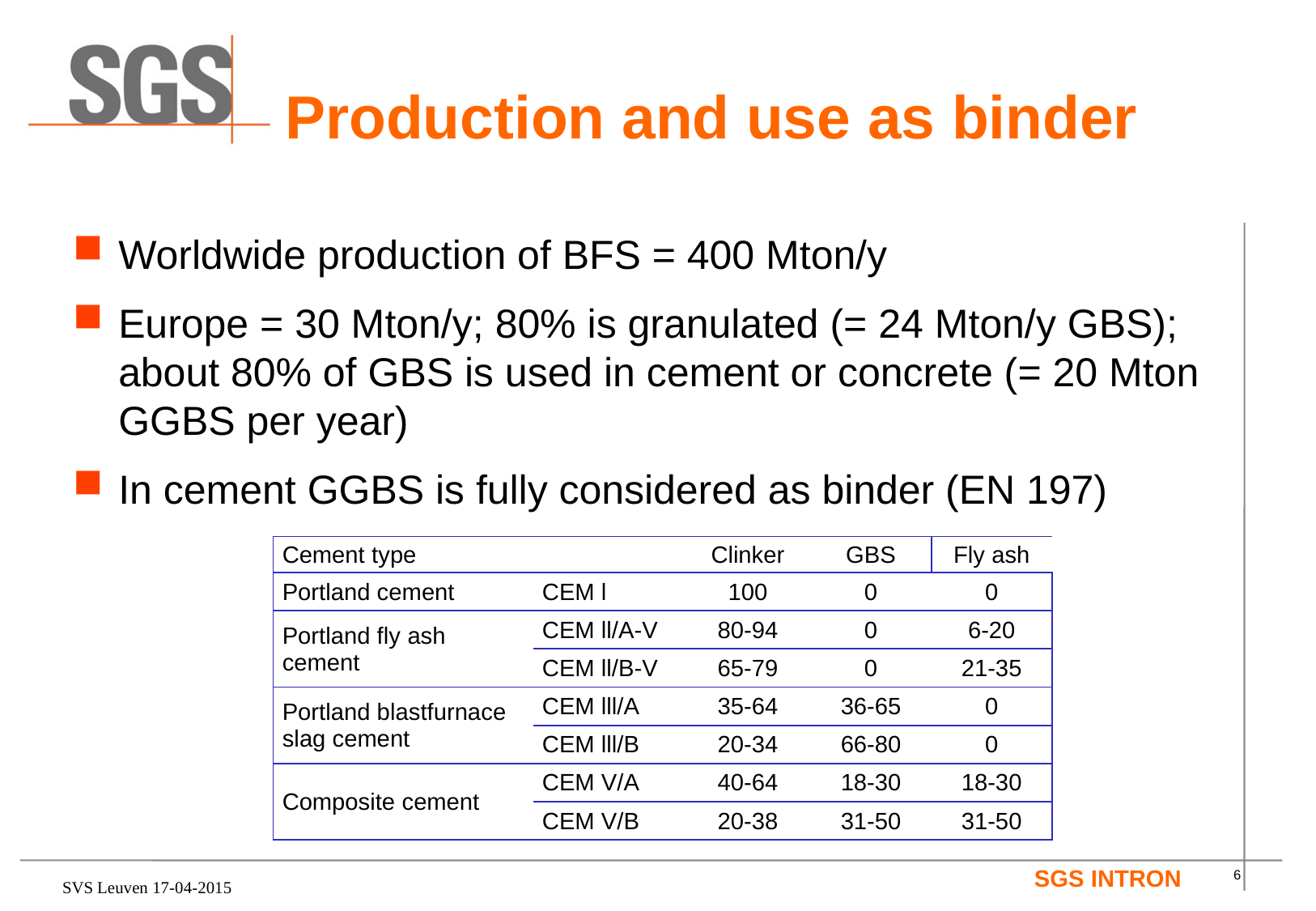

# Production and use as binder
Worldwide production of BFS = 400 Mton/y
Europe = 30 Mton/y; 80% is granulated (= 24 Mton/y GBS); about 80% of GBS is used in cement or concrete (= 20 Mton GGBS per year)
In cement GGBS is fully considered as binder (EN 197)

| Cement type |  | Clinker | GBS | Fly ash |
| --- | --- | --- | --- | --- |
| Portland cement | CEM l | 100 | 0 | 0 |
| Portland fly ash cement | CEM ll/A-V | 80-94 | 0 | 6-20 |
|  | CEM ll/B-V | 65-79 | 0 | 21-35 |
| Portland blastfurnace slag cement | CEM lll/A | 35-64 | 36-65 | 0 |
|  | CEM lll/B | 20-34 | 66-80 | 0 |
| Composite cement | CEM V/A | 40-64 | 18-30 | 18-30 |
|  | CEM V/B | 20-38 | 31-50 | 31-50 |